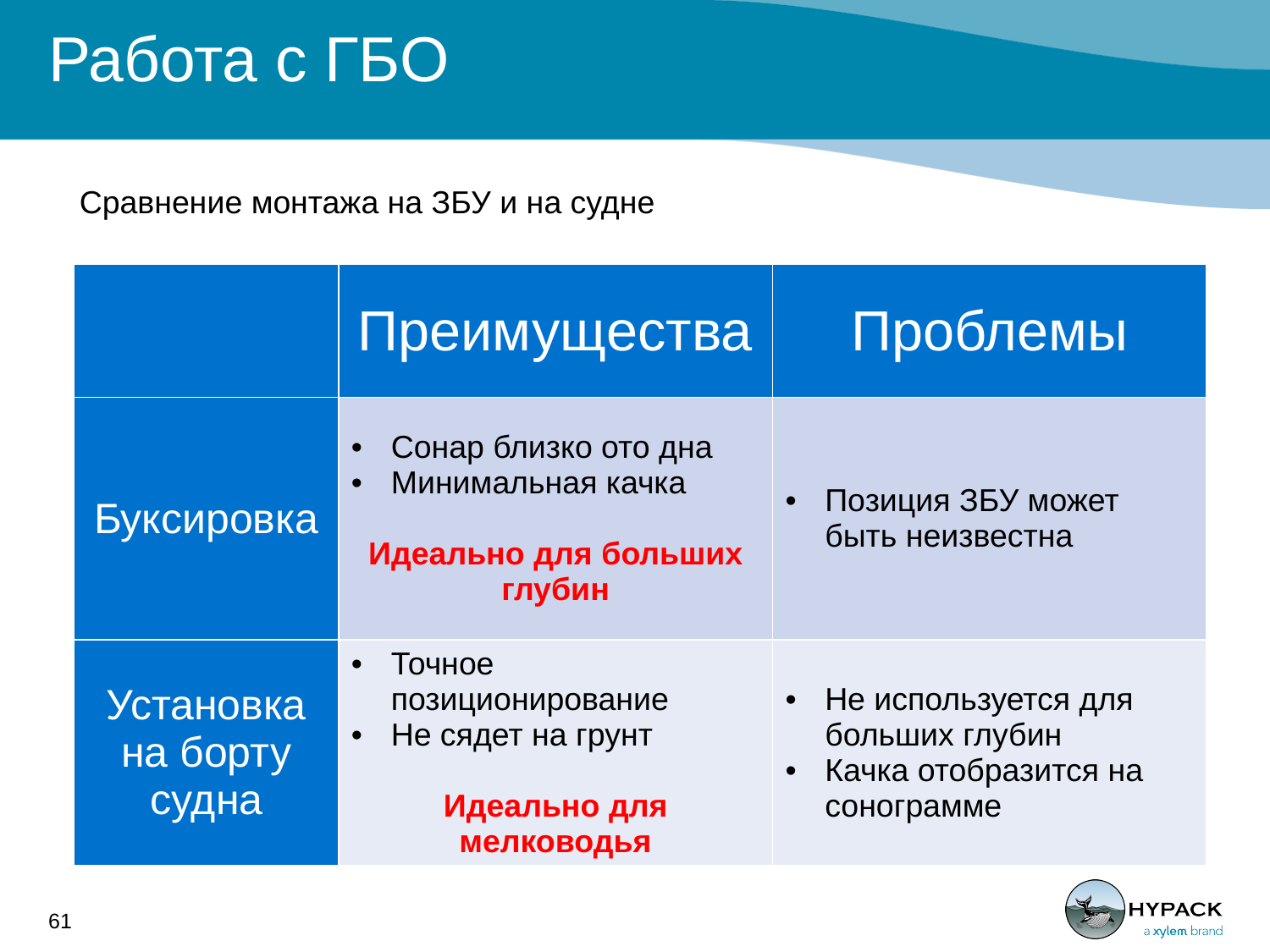

# Работа с ГБО
Сравнение монтажа на ЗБУ и на судне
|  | Преимущества | Проблемы |
| --- | --- | --- |
| Буксировка | Сонар близко ото дна Минимальная качка Идеально для больших глубин | Позиция ЗБУ может быть неизвестна |
| Установка на борту судна | Точное позиционирование Не сядет на грунт Идеально для мелководья | Не используется для больших глубин Качка отобразится на сонограмме |
61